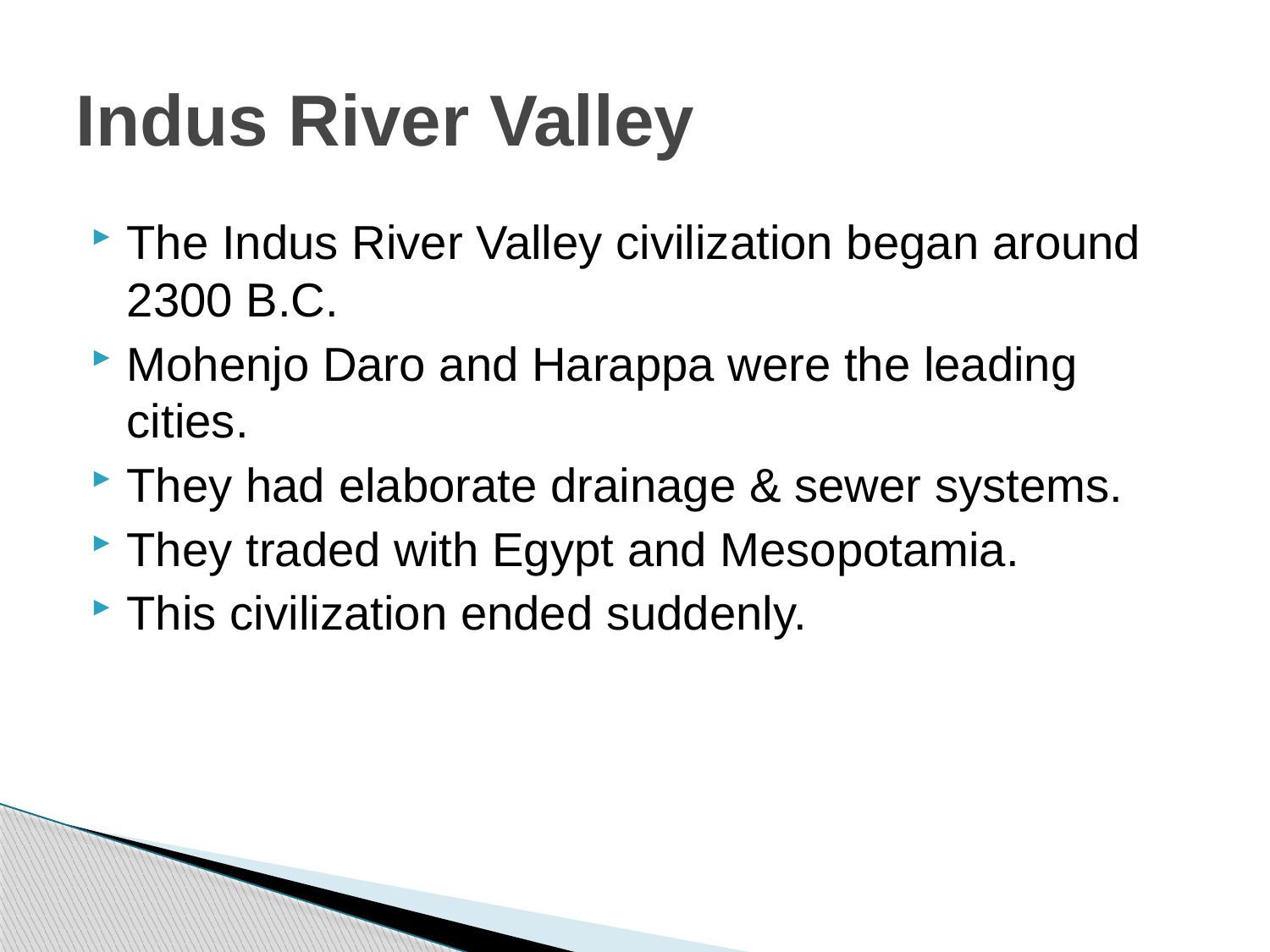

# Indus River Valley
The Indus River Valley civilization began around 2300 B.C.
Mohenjo Daro and Harappa were the leading cities.
They had elaborate drainage & sewer systems.
They traded with Egypt and Mesopotamia.
This civilization ended suddenly.